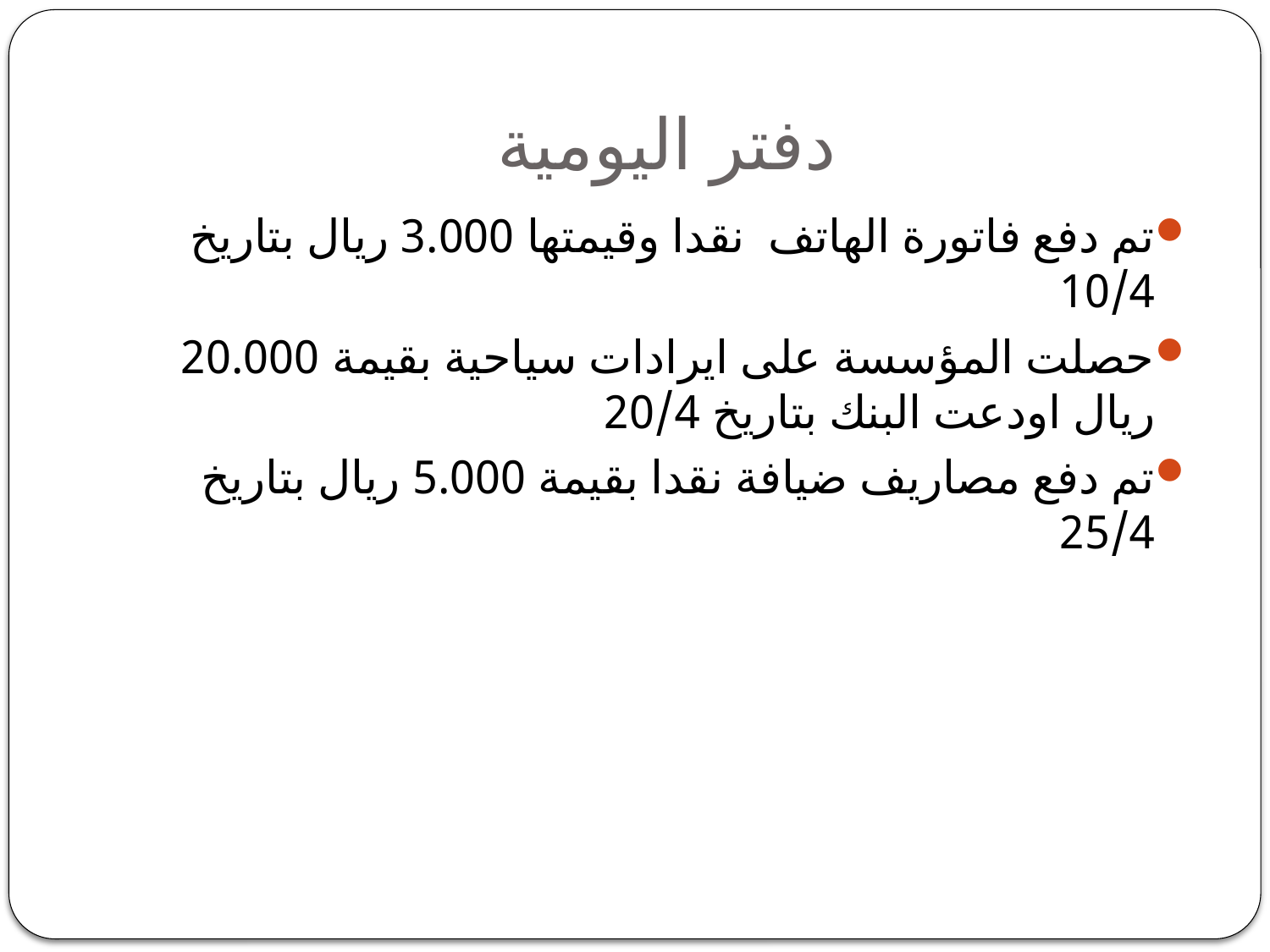

# دفتر اليومية
تم دفع فاتورة الهاتف  نقدا وقيمتها 3.000 ريال بتاريخ 10/4
حصلت المؤسسة على ايرادات سياحية بقيمة 20.000 ريال اودعت البنك بتاريخ 20/4
تم دفع مصاريف ضيافة نقدا بقيمة 5.000 ريال بتاريخ 25/4